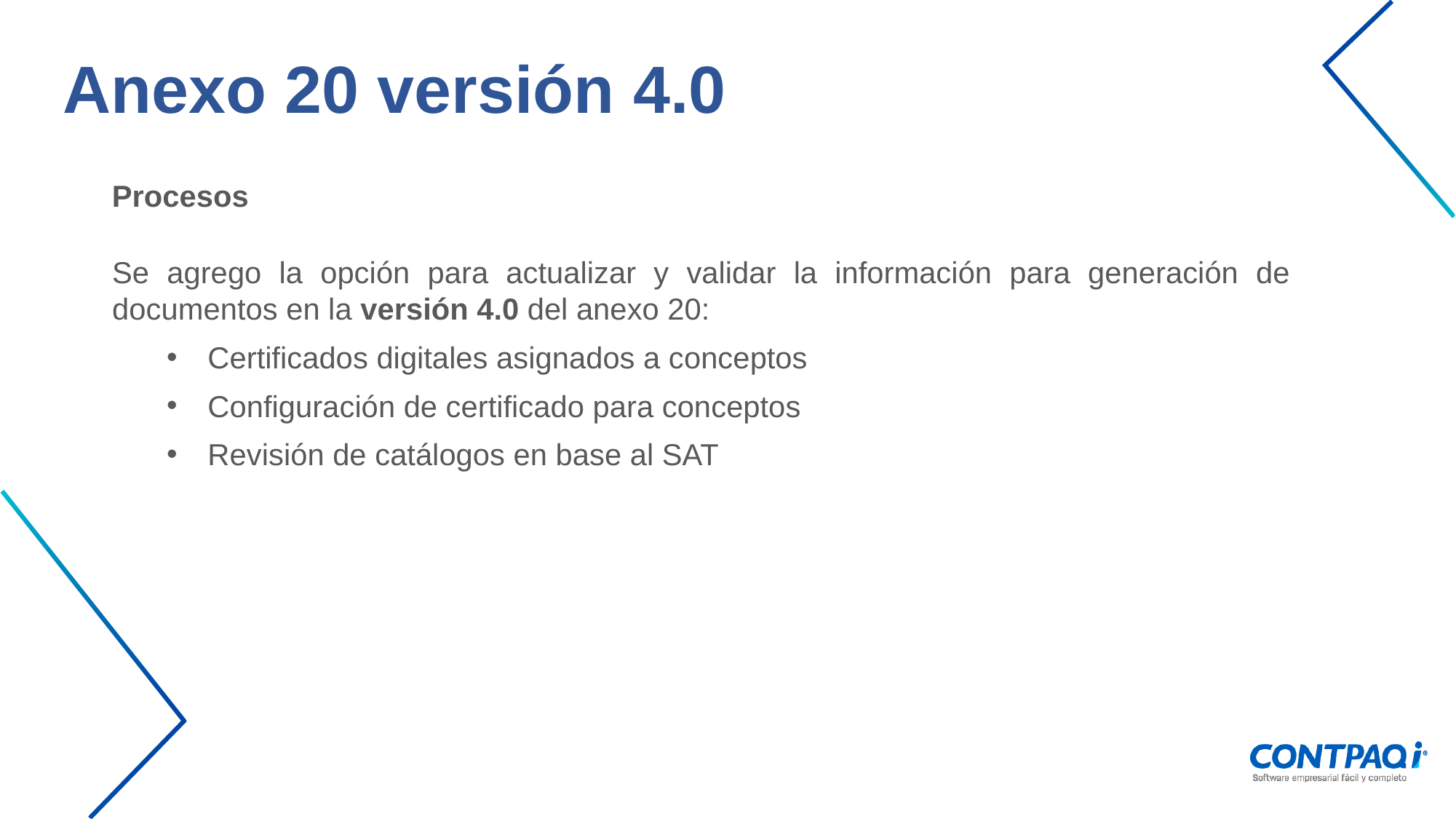

# Anexo 20 versión 4.0
Procesos
Se agrego la opción para actualizar y validar la información para generación de documentos en la versión 4.0 del anexo 20:
Certificados digitales asignados a conceptos
Configuración de certificado para conceptos
Revisión de catálogos en base al SAT